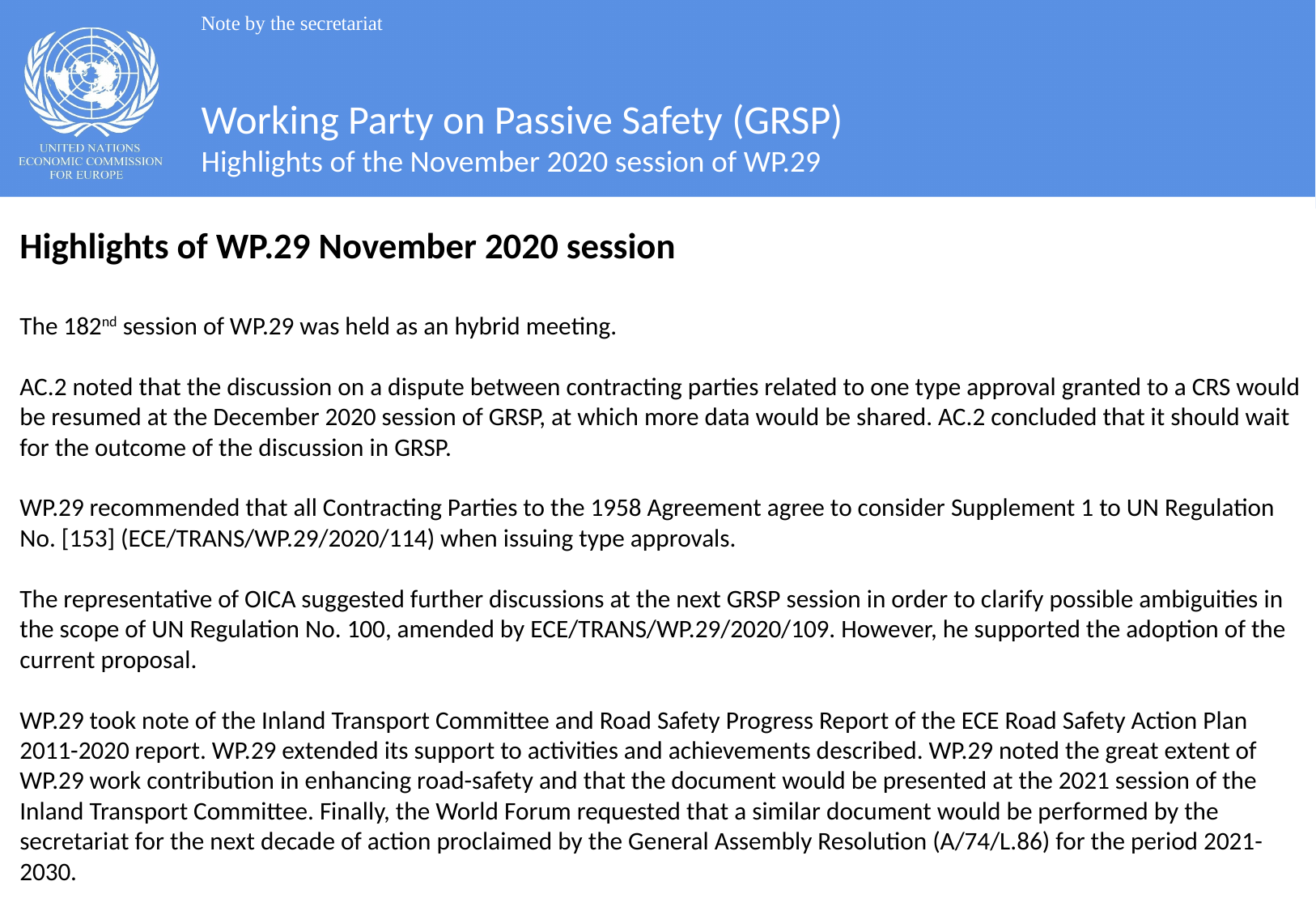

Note by the secretariat
# Working Party on Passive Safety (GRSP) Highlights of the November 2020 session of WP.29
Highlights of WP.29 November 2020 session

The 182nd session of WP.29 was held as an hybrid meeting.

AC.2 noted that the discussion on a dispute between contracting parties related to one type approval granted to a CRS would be resumed at the December 2020 session of GRSP, at which more data would be shared. AC.2 concluded that it should wait for the outcome of the discussion in GRSP.

WP.29 recommended that all Contracting Parties to the 1958 Agreement agree to consider Supplement 1 to UN Regulation No. [153] (ECE/TRANS/WP.29/2020/114) when issuing type approvals.

The representative of OICA suggested further discussions at the next GRSP session in order to clarify possible ambiguities in the scope of UN Regulation No. 100, amended by ECE/TRANS/WP.29/2020/109. However, he supported the adoption of the current proposal.

WP.29 took note of the Inland Transport Committee and Road Safety Progress Report of the ECE Road Safety Action Plan 2011-2020 report. WP.29 extended its support to activities and achievements described. WP.29 noted the great extent of WP.29 work contribution in enhancing road-safety and that the document would be presented at the 2021 session of the Inland Transport Committee. Finally, the World Forum requested that a similar document would be performed by the secretariat for the next decade of action proclaimed by the General Assembly Resolution (A/74/L.86) for the period 2021-2030.